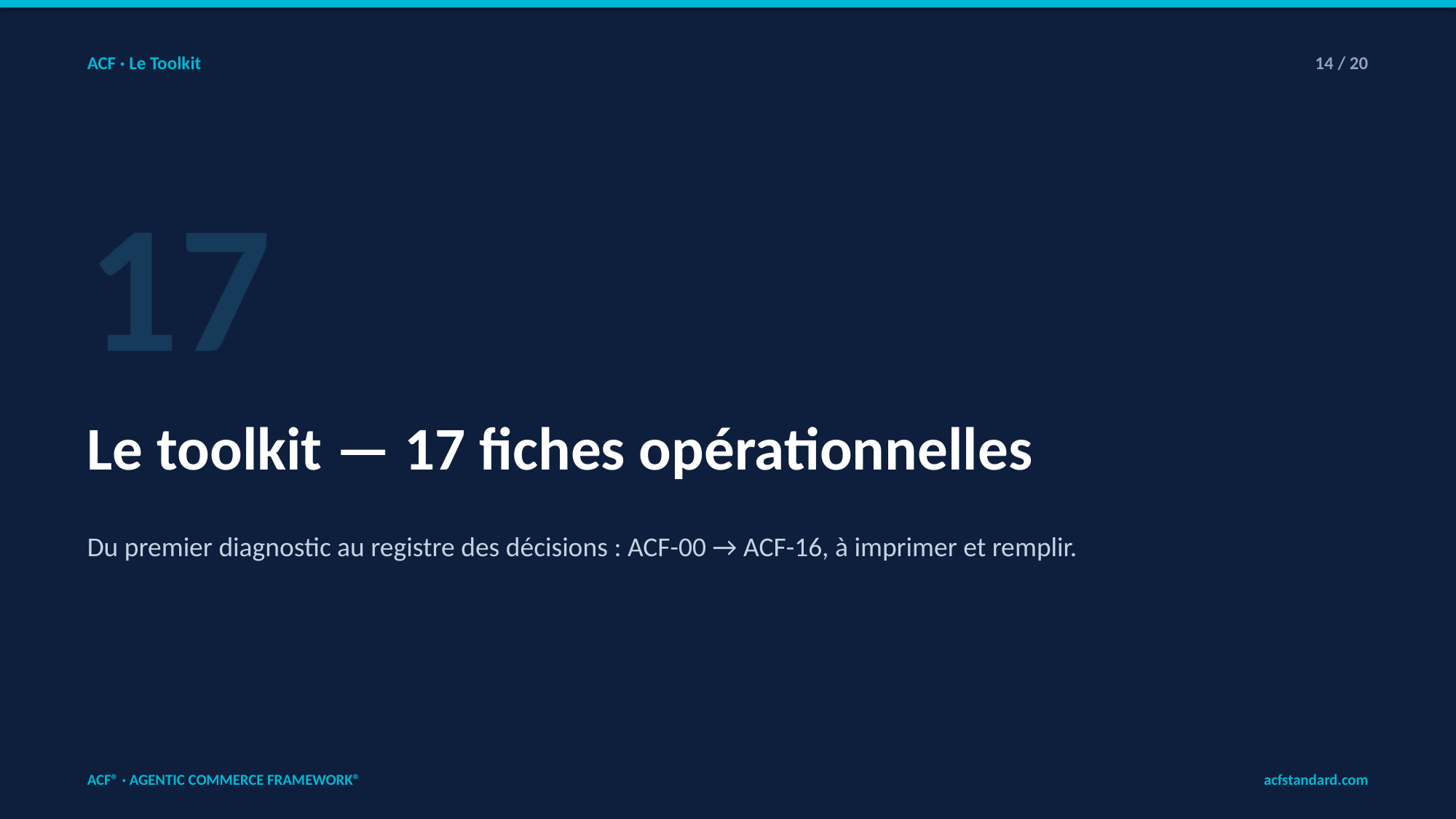

ACF · Le Toolkit
14 / 20
17
Le toolkit — 17 fiches opérationnelles
Du premier diagnostic au registre des décisions : ACF-00 → ACF-16, à imprimer et remplir.
ACF® · AGENTIC COMMERCE FRAMEWORK®
acfstandard.com